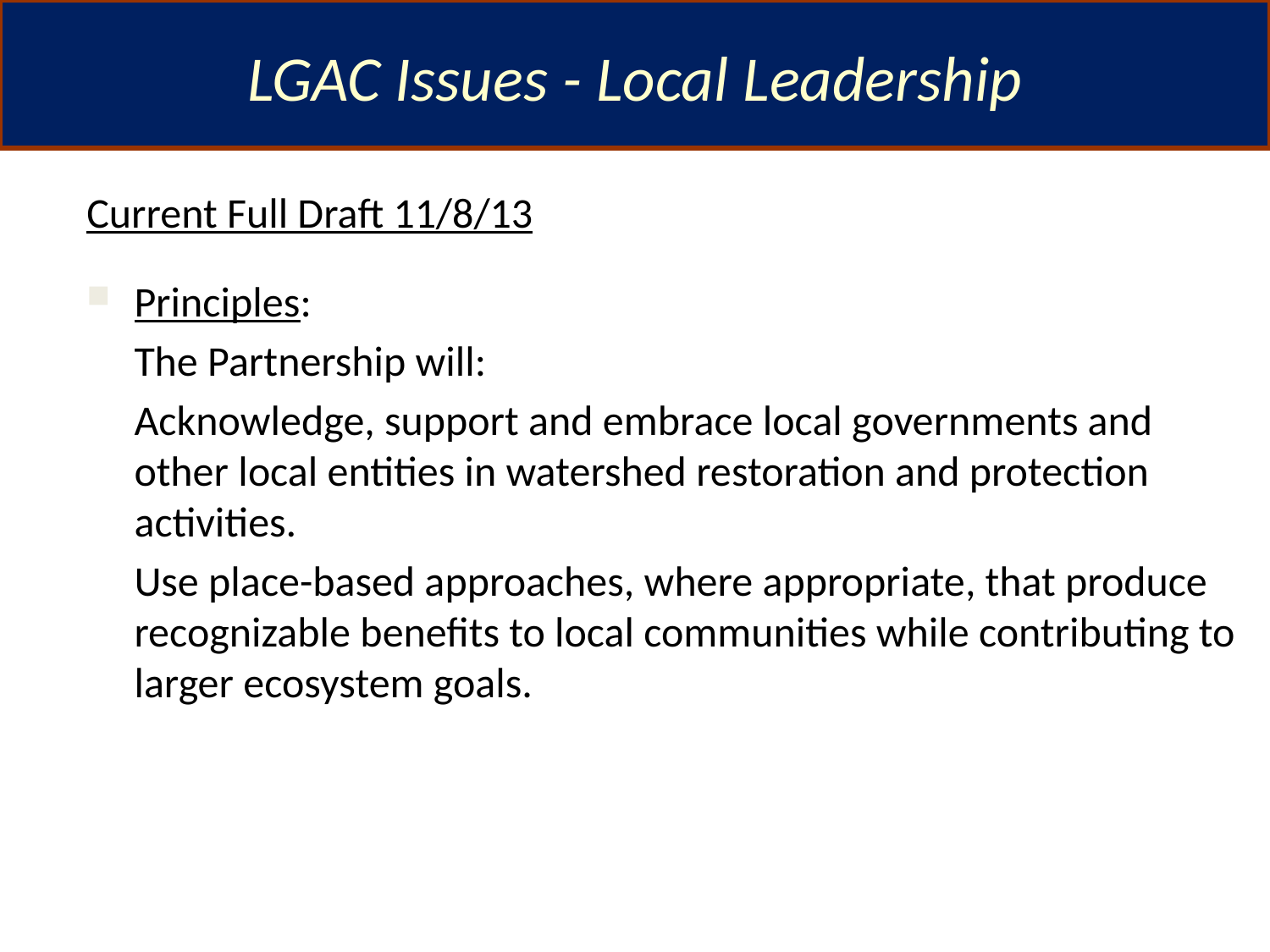

LGAC Issues - Local Leadership
Current Full Draft 11/8/13

Principles:
	The Partnership will:
	Acknowledge, support and embrace local governments and other local entities in watershed restoration and protection activities.
	Use place-based approaches, where appropriate, that produce recognizable benefits to local communities while contributing to larger ecosystem goals.